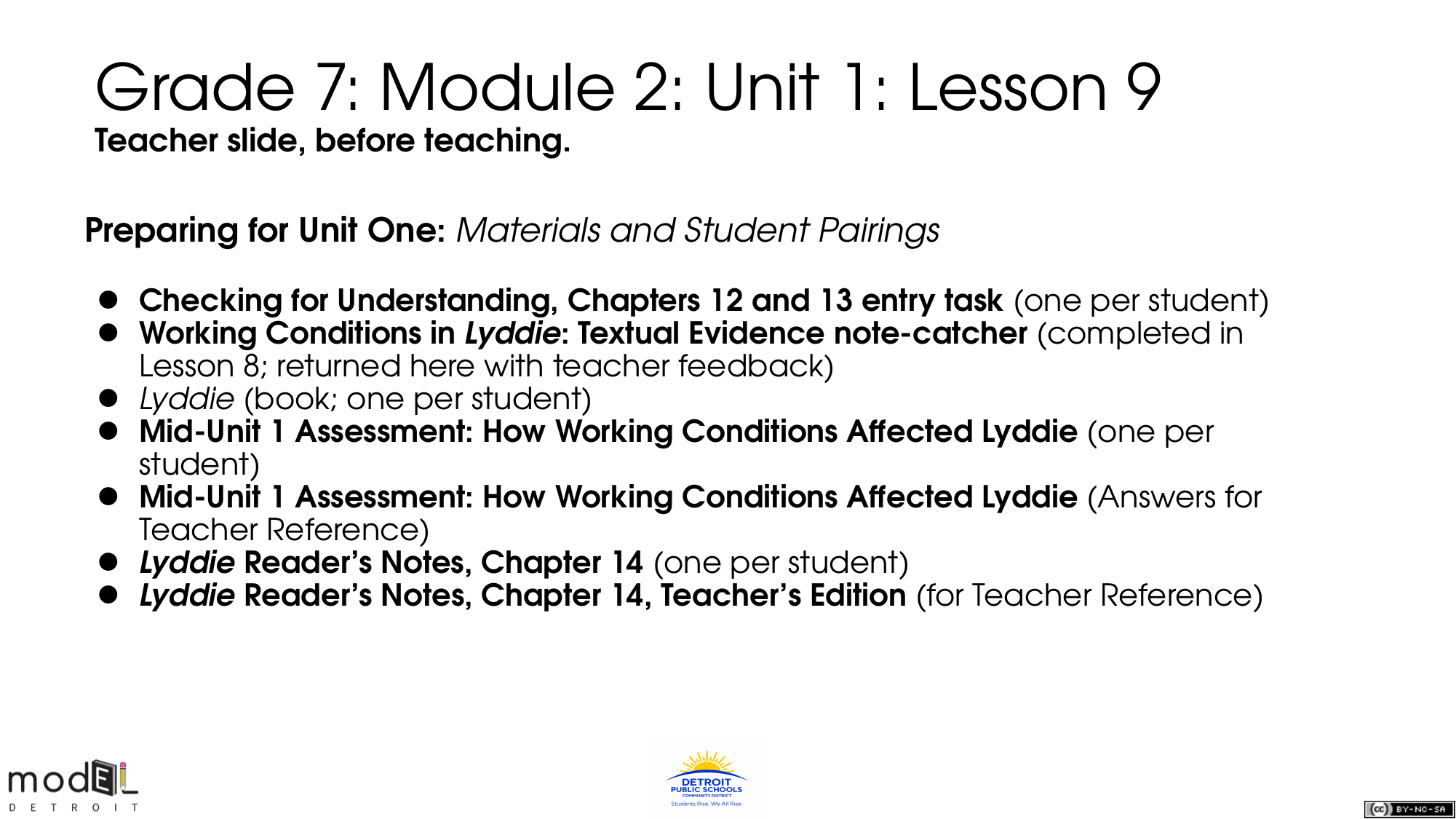

Grade 7: Module 2: Unit 1: Lesson 9
Teacher slide, before teaching.
Preparing for Unit One: Materials and Student Pairings

Checking for Understanding, Chapters 12 and 13 entry task (one per student)
Working Conditions in Lyddie: Textual Evidence note-catcher (completed in Lesson 8; returned here with teacher feedback)
Lyddie (book; one per student)
Mid-Unit 1 Assessment: How Working Conditions Affected Lyddie (one per student)
Mid-Unit 1 Assessment: How Working Conditions Affected Lyddie (Answers for Teacher Reference)
Lyddie Reader’s Notes, Chapter 14 (one per student)
Lyddie Reader’s Notes, Chapter 14, Teacher’s Edition (for Teacher Reference)